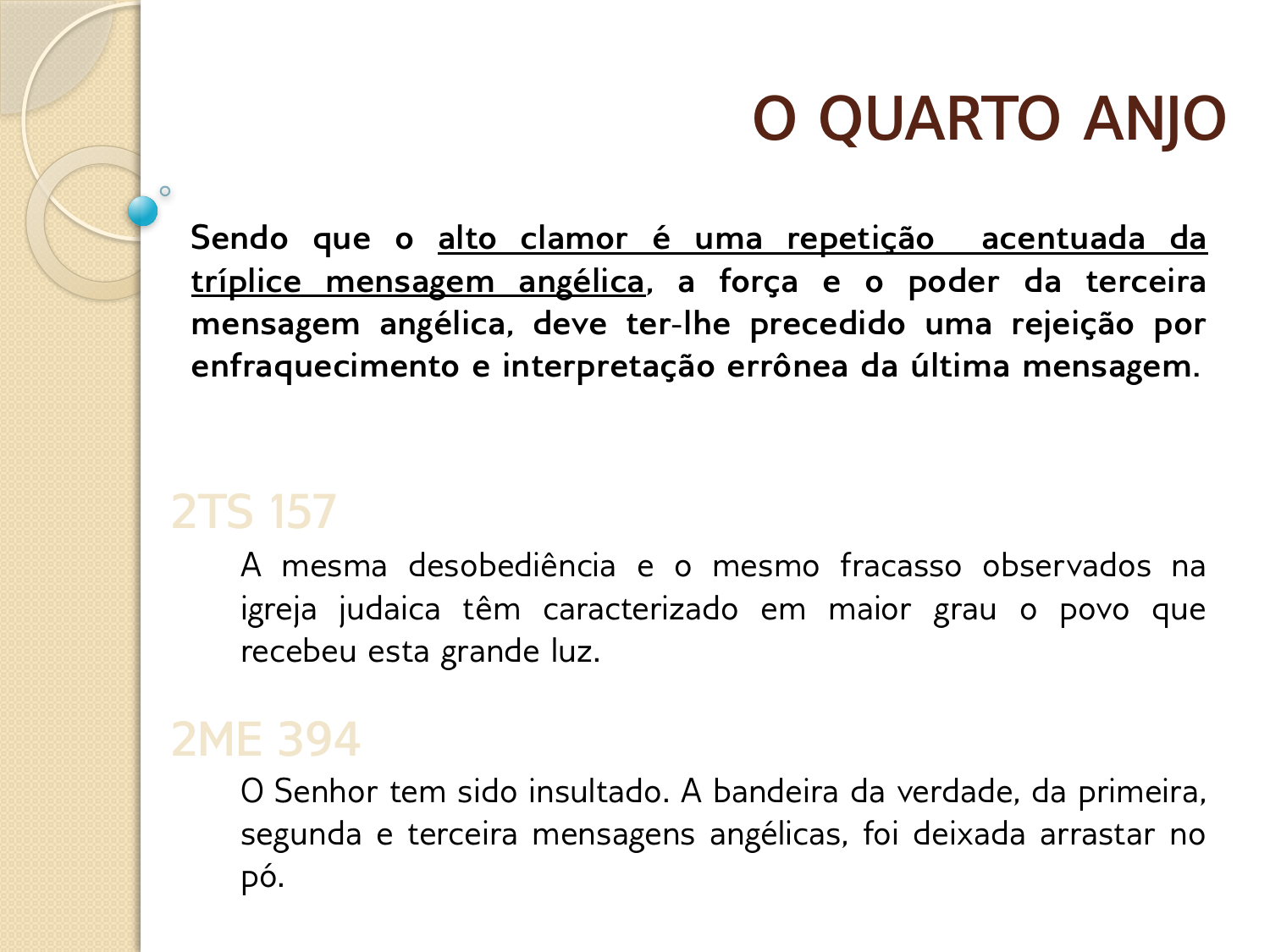

O QUARTO ANJO
Sendo que o alto clamor é uma repetição  acentuada da tríplice mensagem angélica, a força e o poder da terceira mensagem angélica, deve ter-lhe precedido uma rejeição por enfraquecimento e interpretação errônea da última mensagem.
2TS 157
A mesma desobediência e o mesmo fracasso observados na igreja judaica têm caracterizado em maior grau o povo que recebeu esta grande luz.
2ME 394
O Senhor tem sido insultado. A bandeira da verdade, da primeira, segunda e terceira mensagens angélicas, foi deixada arrastar no pó.